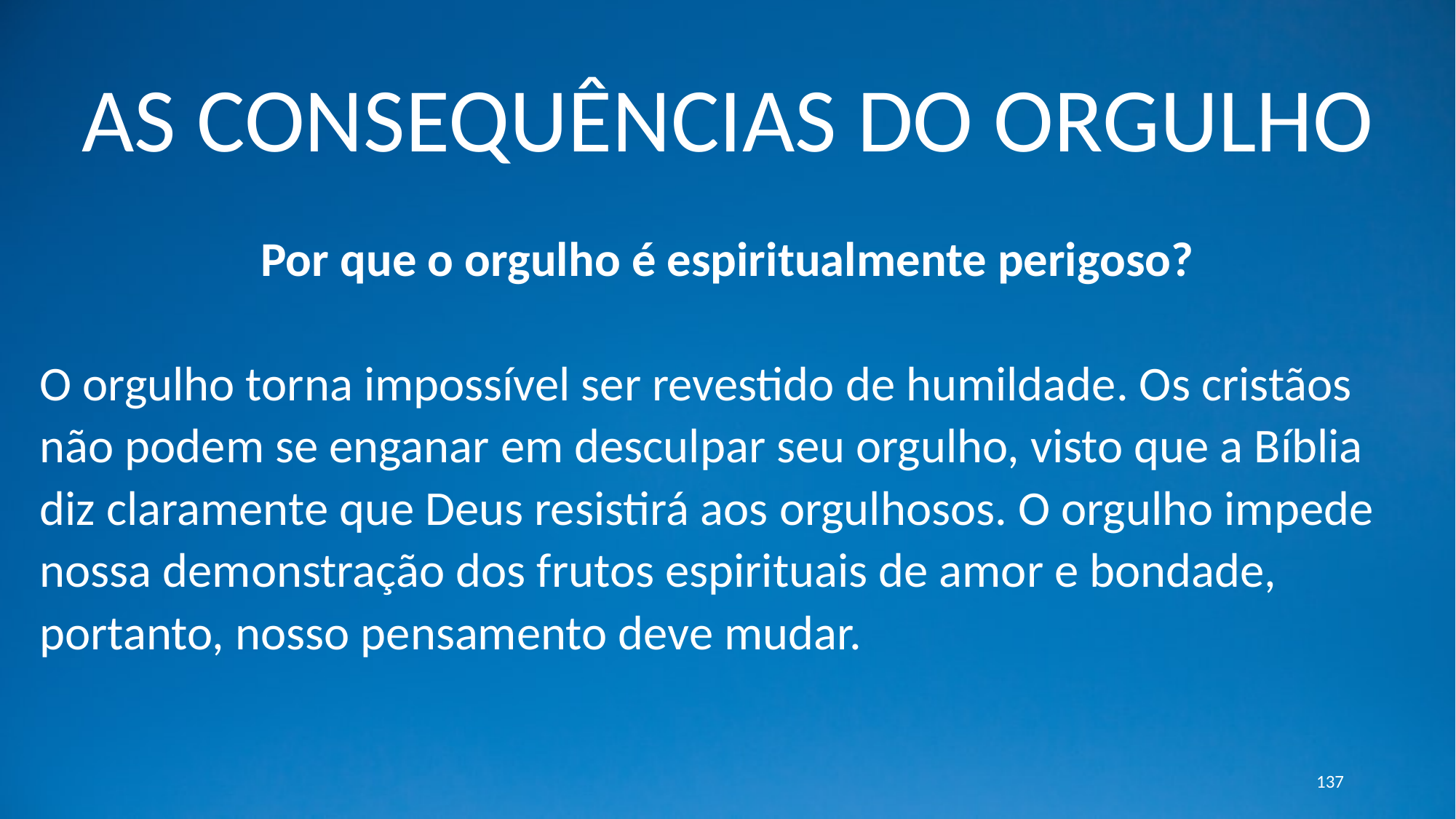

# AS CONSEQUÊNCIAS DO ORGULHO
Por que o orgulho é espiritualmente perigoso?

O orgulho torna impossível ser revestido de humildade. Os cristãos não podem se enganar em desculpar seu orgulho, visto que a Bíblia diz claramente que Deus resistirá aos orgulhosos. O orgulho impede nossa demonstração dos frutos espirituais de amor e bondade, portanto, nosso pensamento deve mudar.
137